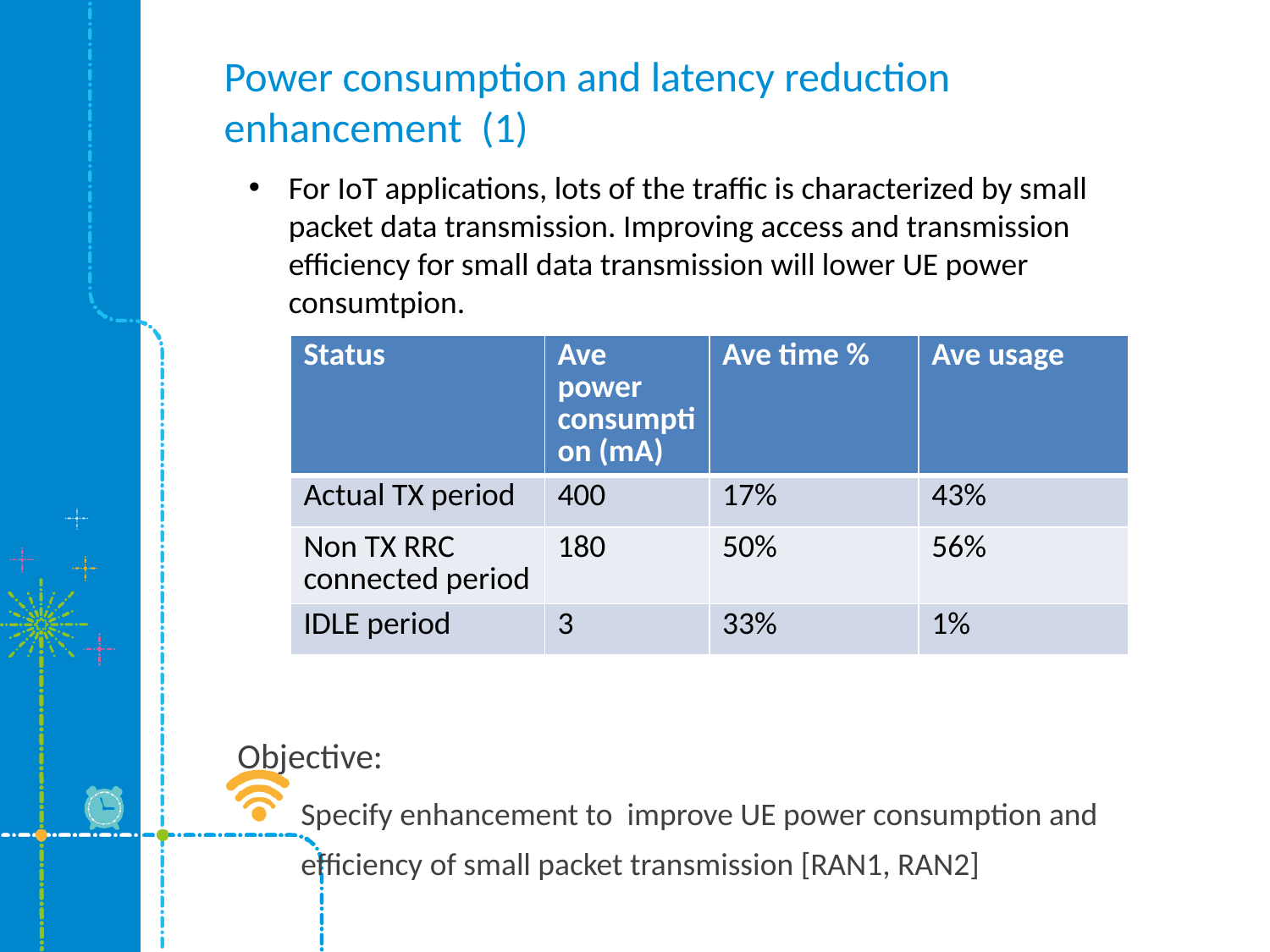

# Power consumption and latency reduction enhancement  (1)
For IoT applications, lots of the traffic is characterized by small packet data transmission. Improving access and transmission efficiency for small data transmission will lower UE power consumtpion.

| Status | Ave power consumption (mA) | Ave time % | Ave usage |
| --- | --- | --- | --- |
| Actual TX period | 400 | 17% | 43% |
| Non TX RRC connected period | 180 | 50% | 56% |
| IDLE period | 3 | 33% | 1% |
Objective:
Specify enhancement to  improve UE power consumption and efficiency of small packet transmission [RAN1, RAN2]